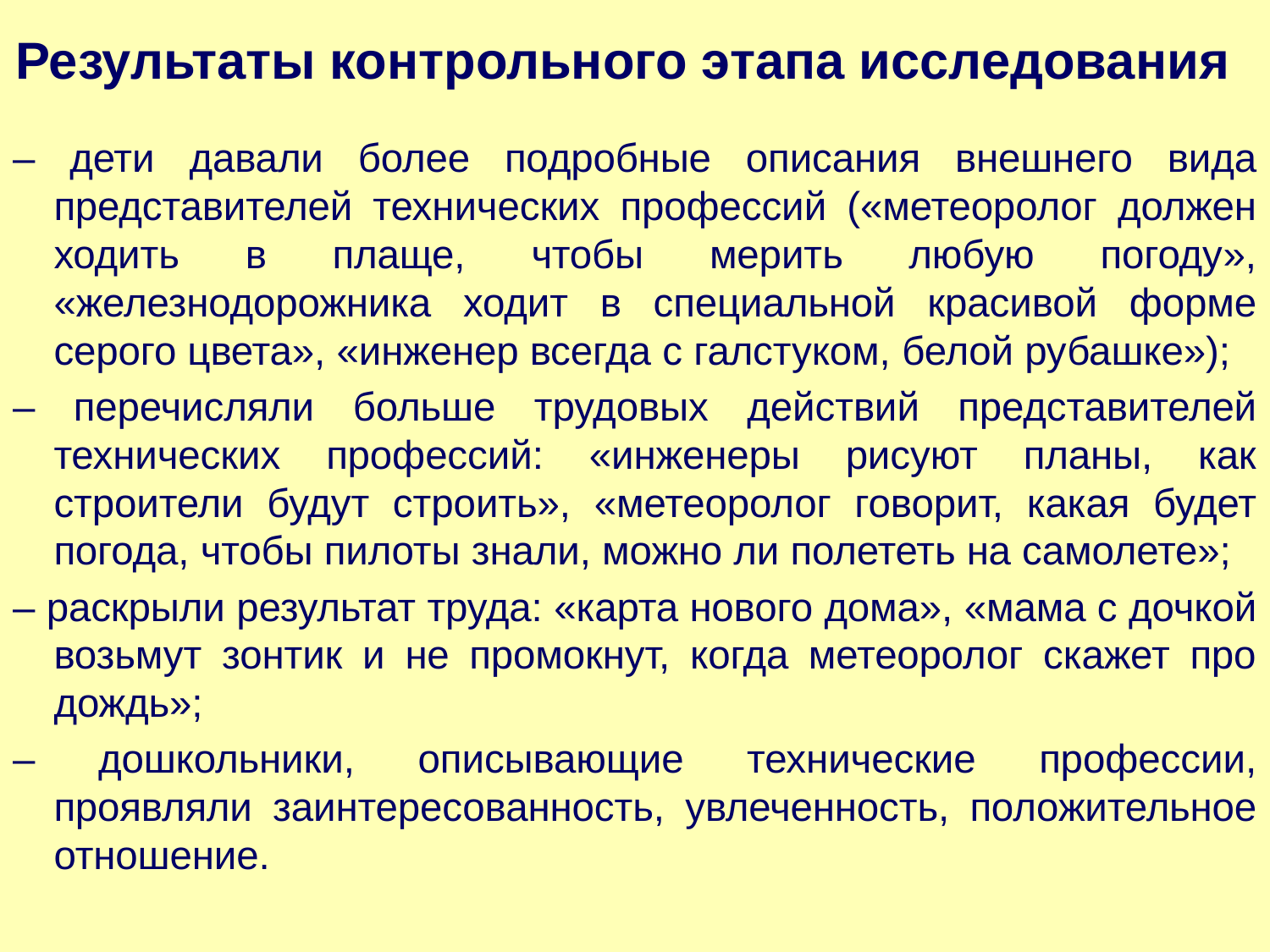

# Результаты контрольного этапа исследования
– дети давали более подробные описания внешнего вида представителей технических профессий («метеоролог должен ходить в плаще, чтобы мерить любую погоду», «железнодорожника ходит в специальной красивой форме серого цвета», «инженер всегда с галстуком, белой рубашке»);
– перечисляли больше трудовых действий представителей технических профессий: «инженеры рисуют планы, как строители будут строить», «метеоролог говорит, какая будет погода, чтобы пилоты знали, можно ли полететь на самолете»;
– раскрыли результат труда: «карта нового дома», «мама с дочкой возьмут зонтик и не промокнут, когда метеоролог скажет про дождь»;
– дошкольники, описывающие технические профессии, проявляли заинтересованность, увлеченность, положительное отношение.